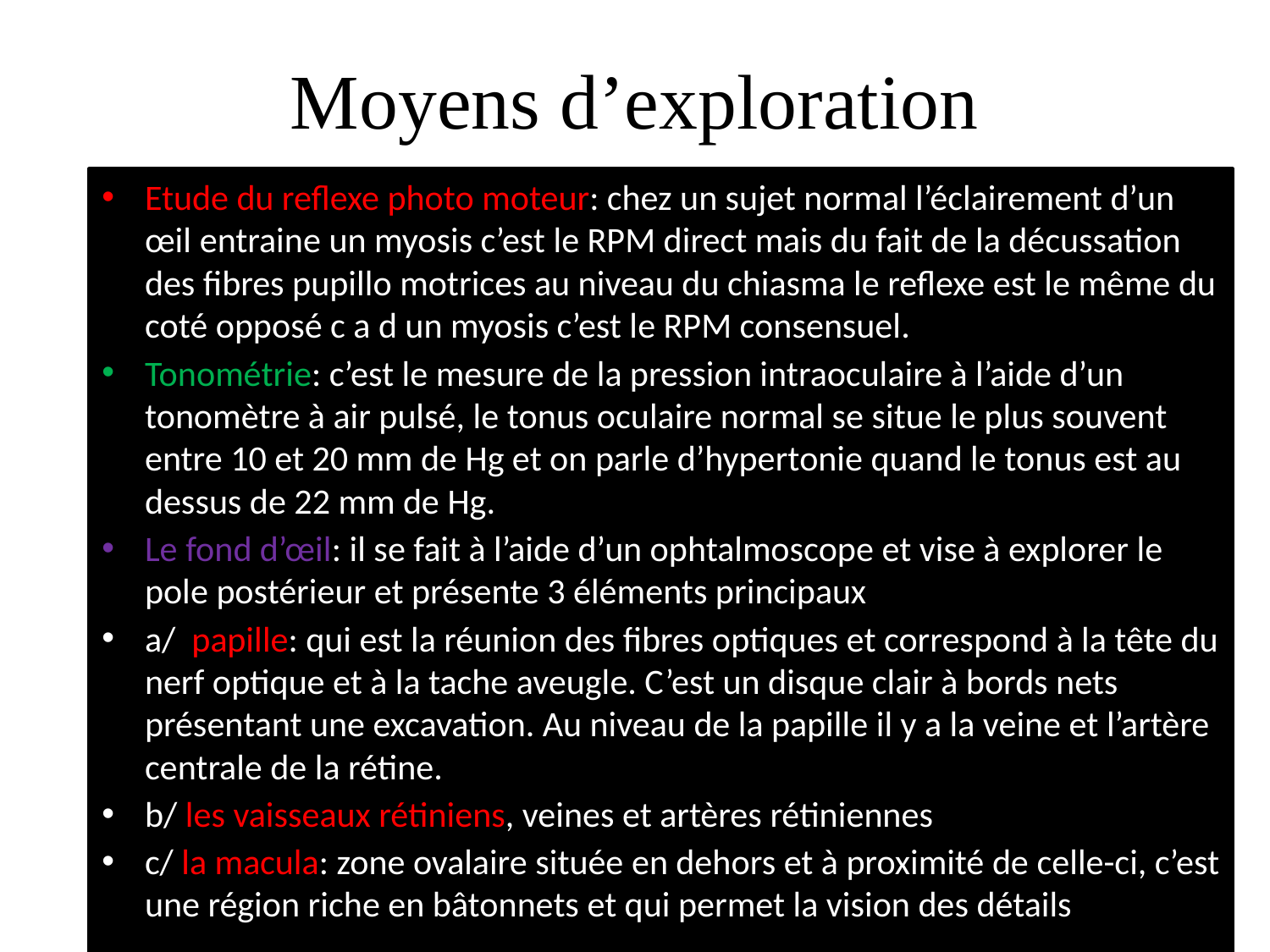

# Moyens d’exploration
Etude du reflexe photo moteur: chez un sujet normal l’éclairement d’un œil entraine un myosis c’est le RPM direct mais du fait de la décussation des fibres pupillo motrices au niveau du chiasma le reflexe est le même du coté opposé c a d un myosis c’est le RPM consensuel.
Tonométrie: c’est le mesure de la pression intraoculaire à l’aide d’un tonomètre à air pulsé, le tonus oculaire normal se situe le plus souvent entre 10 et 20 mm de Hg et on parle d’hypertonie quand le tonus est au dessus de 22 mm de Hg.
Le fond d’œil: il se fait à l’aide d’un ophtalmoscope et vise à explorer le pole postérieur et présente 3 éléments principaux
a/  papille: qui est la réunion des fibres optiques et correspond à la tête du nerf optique et à la tache aveugle. C’est un disque clair à bords nets présentant une excavation. Au niveau de la papille il y a la veine et l’artère centrale de la rétine.
b/ les vaisseaux rétiniens, veines et artères rétiniennes
c/ la macula: zone ovalaire située en dehors et à proximité de celle-ci, c’est une région riche en bâtonnets et qui permet la vision des détails